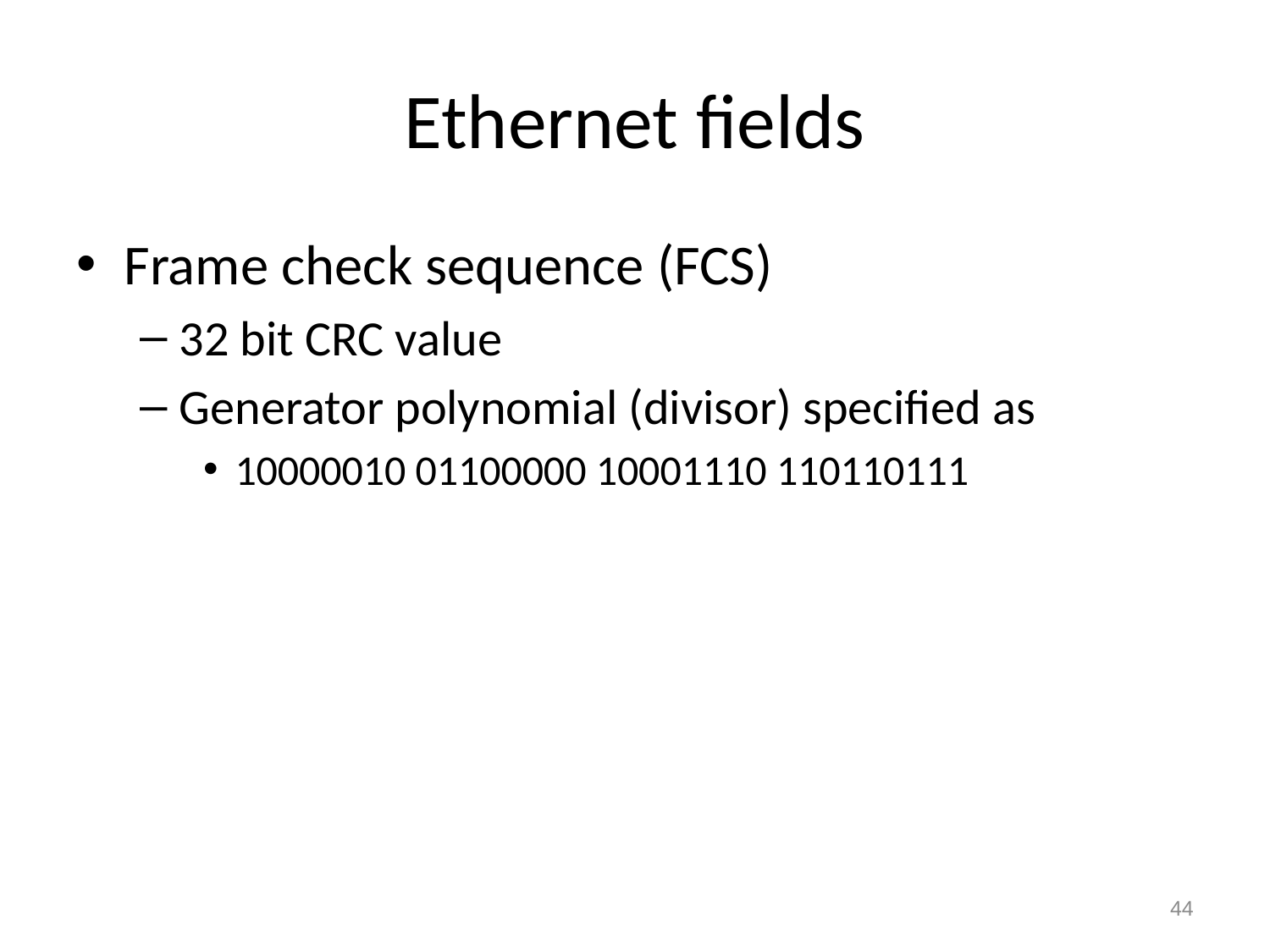

# Ethernet fields
Frame check sequence (FCS)
32 bit CRC value
Generator polynomial (divisor) specified as
10000010 01100000 10001110 110110111
44